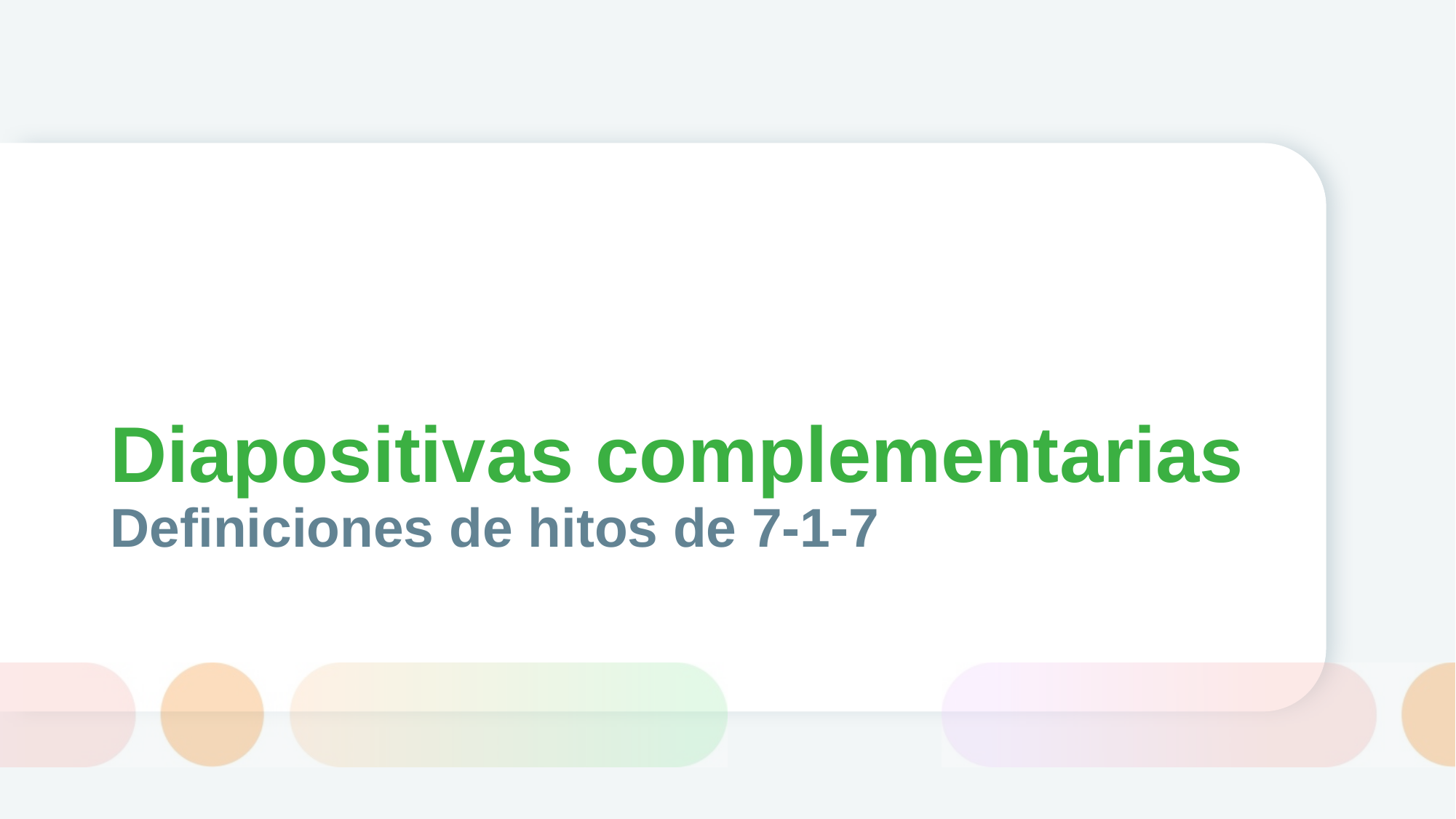

# Diapositivas complementarias
Definiciones de hitos de 7-1-7